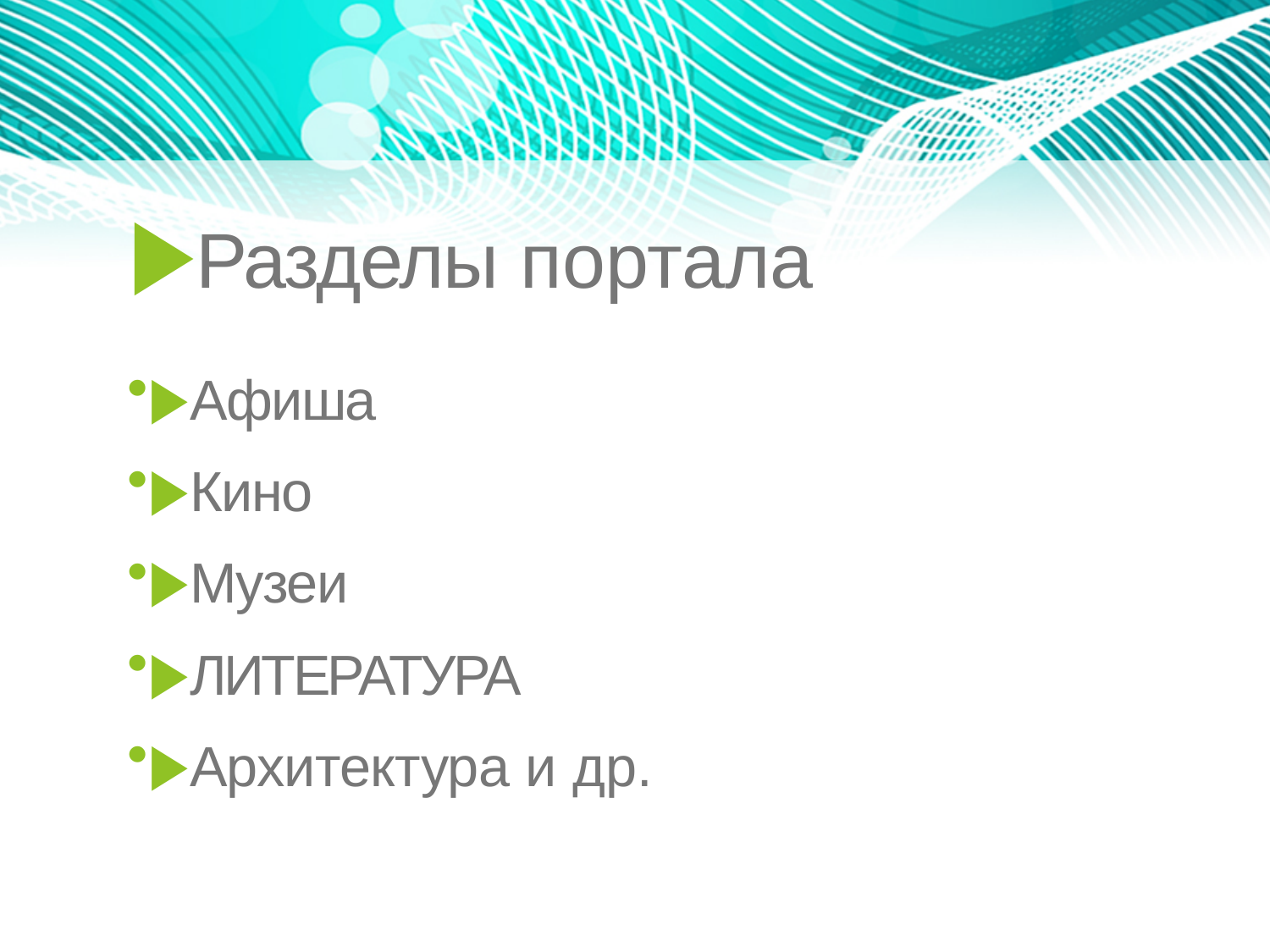

# ▶Разделы портала
▶Афиша
▶Кино
▶Музеи
▶ЛИТЕРАТУРА
▶Архитектура и др.